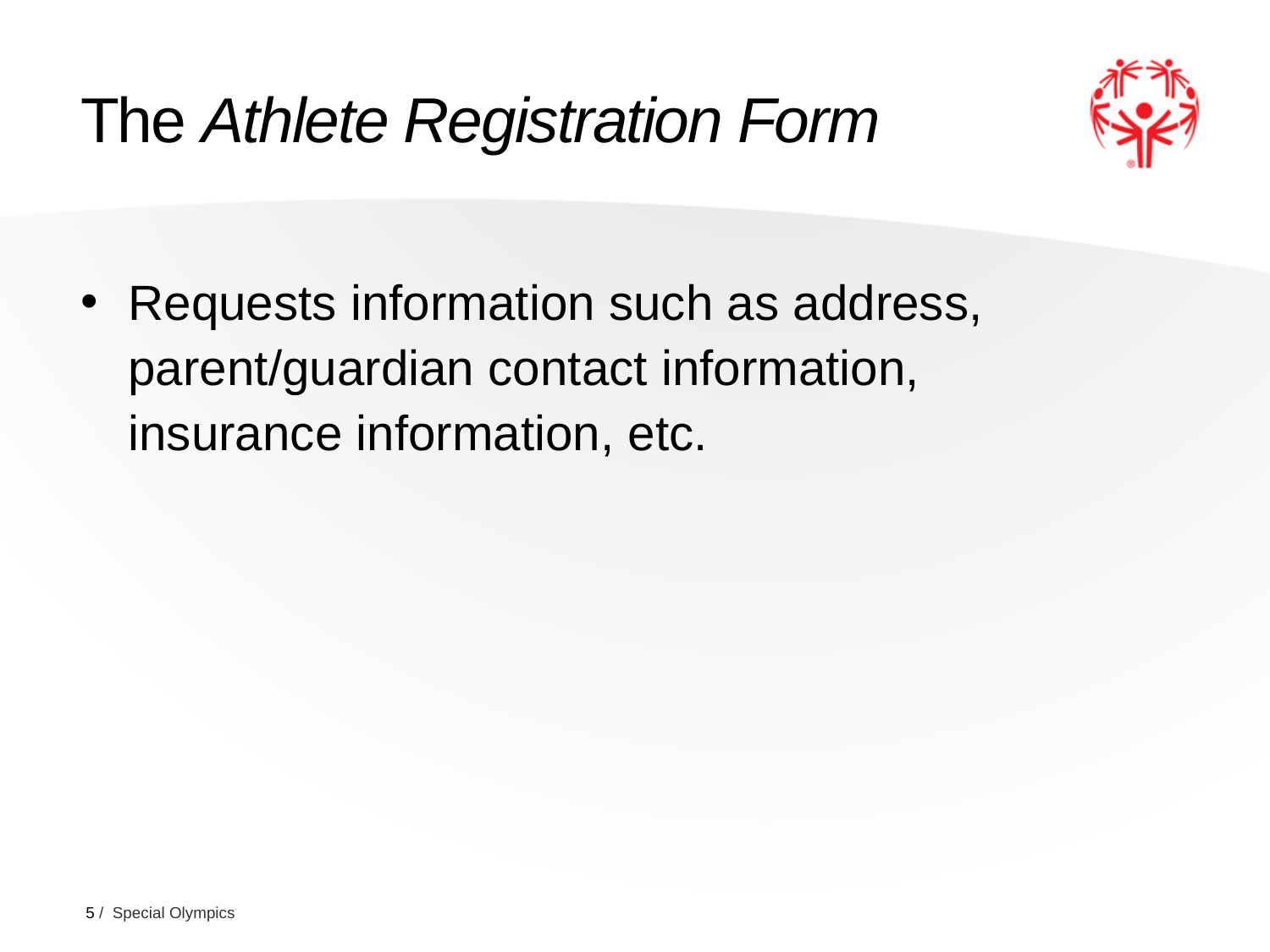

# The Athlete Registration Form
Requests information such as address, parent/guardian contact information, insurance information, etc.
5 /  Special Olympics